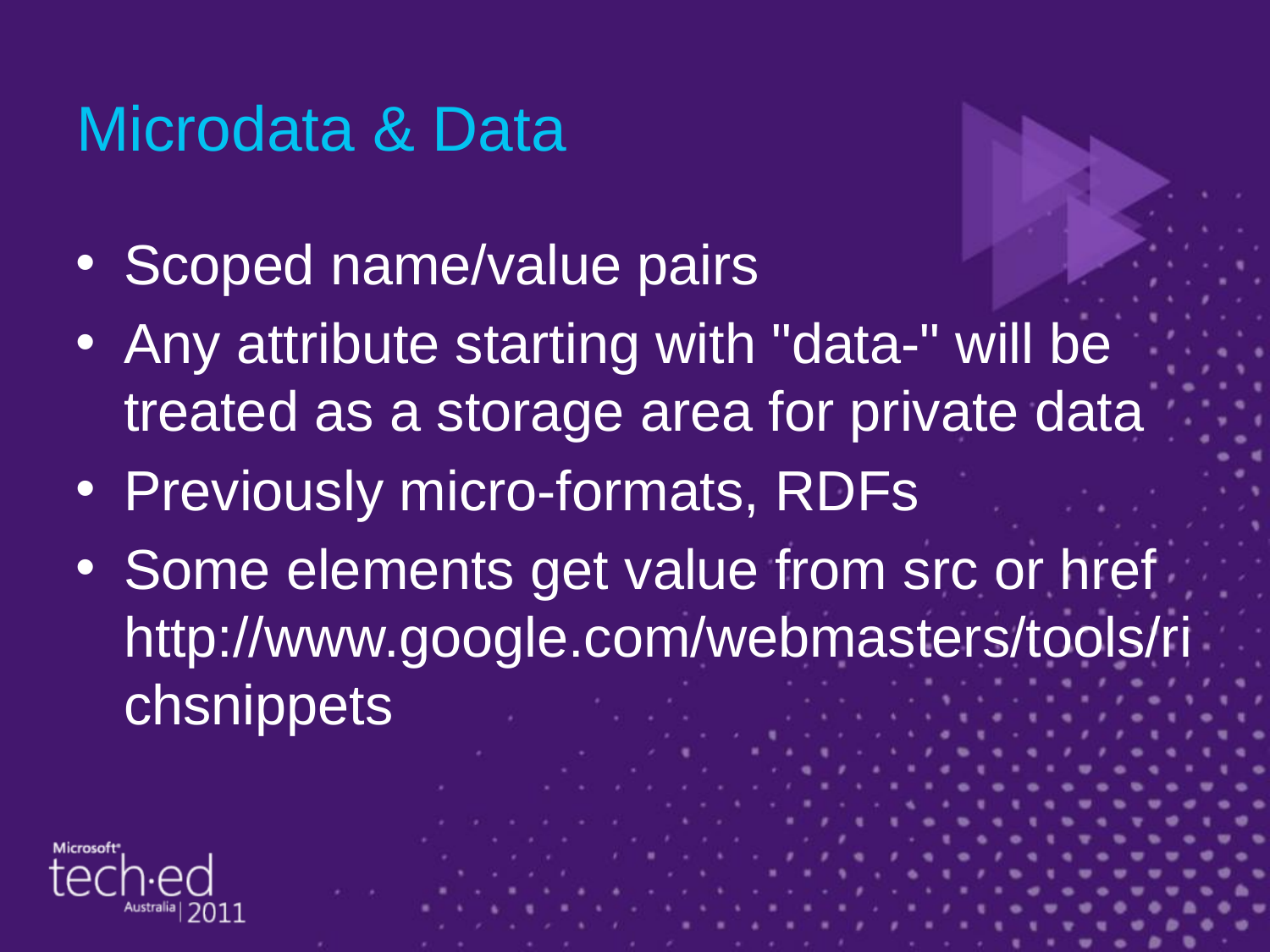

# Microdata & Data
Scoped name/value pairs
Any attribute starting with "data-" will be treated as a storage area for private data
Previously micro-formats, RDFs
Some elements get value from src or href http://www.google.com/webmasters/tools/richsnippets